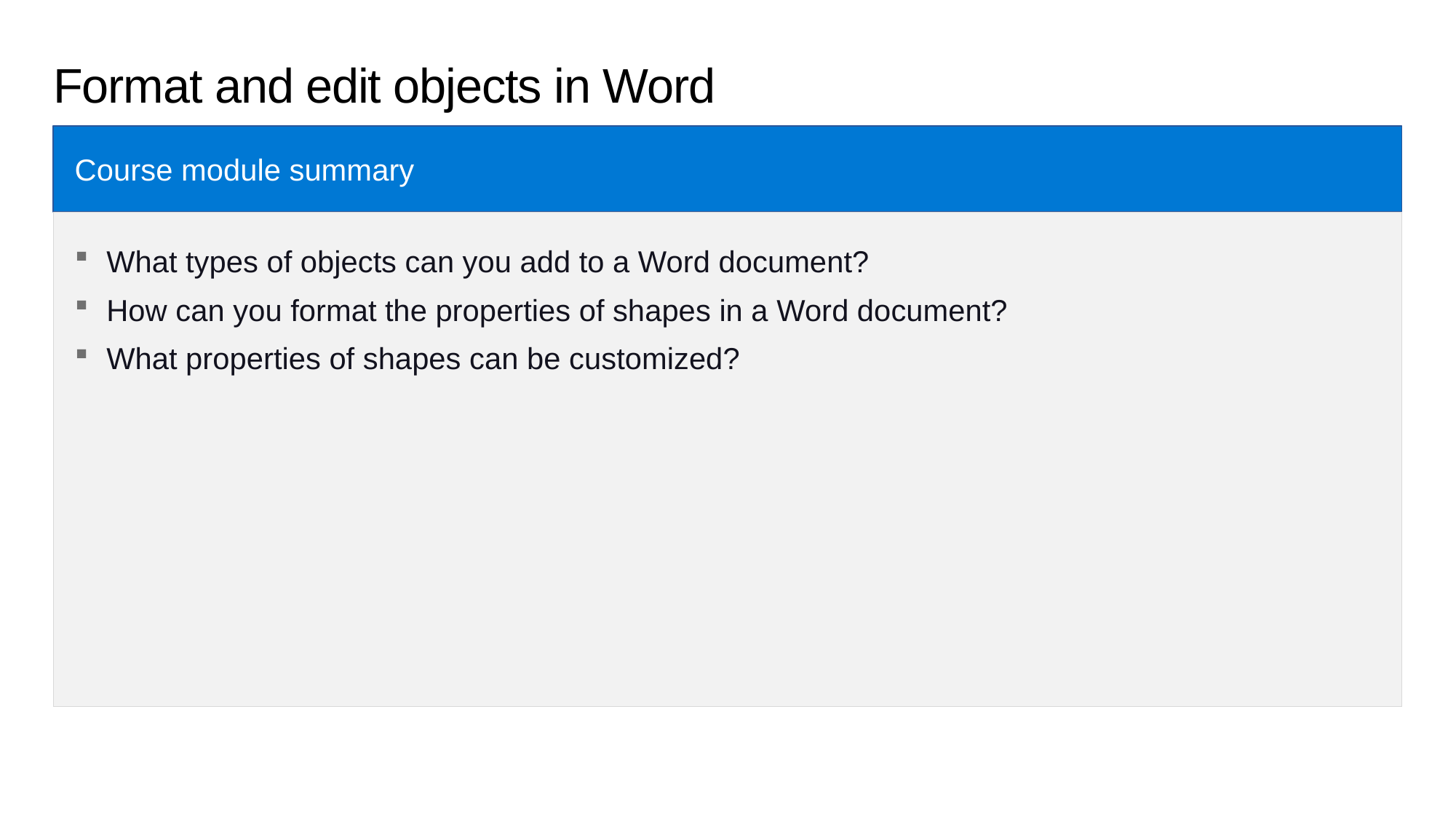

Format and edit objects in Word
Course module summary
What types of objects can you add to a Word document?
How can you format the properties of shapes in a Word document?
What properties of shapes can be customized?